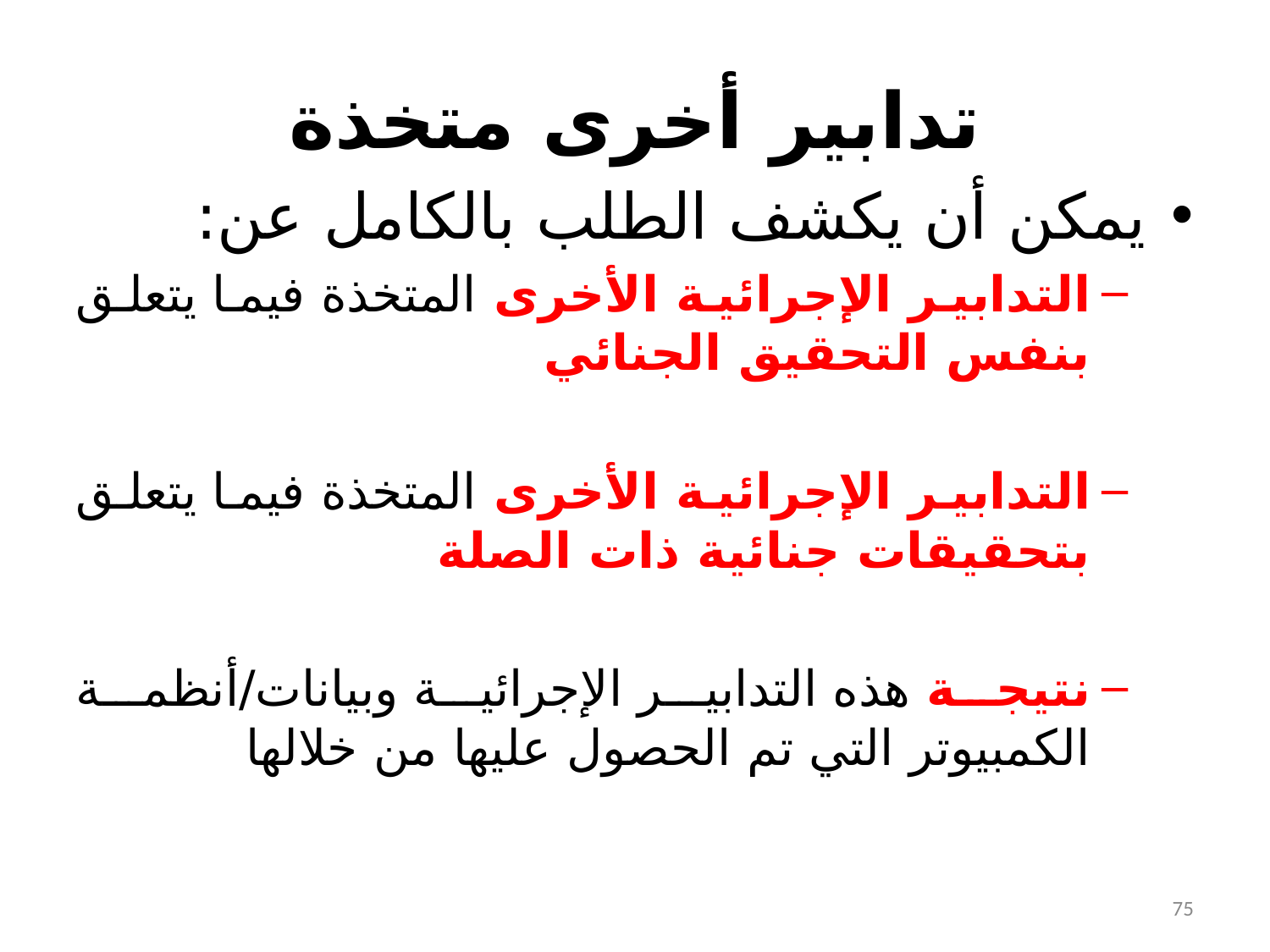

# تدابير أخرى متخذة
يمكن أن يكشف الطلب بالكامل عن:
التدابير الإجرائية الأخرى المتخذة فيما يتعلق بنفس التحقيق الجنائي

التدابير الإجرائية الأخرى المتخذة فيما يتعلق بتحقيقات جنائية ذات الصلة

نتيجة هذه التدابير الإجرائية وبيانات/أنظمة الكمبيوتر التي تم الحصول عليها من خلالها
75